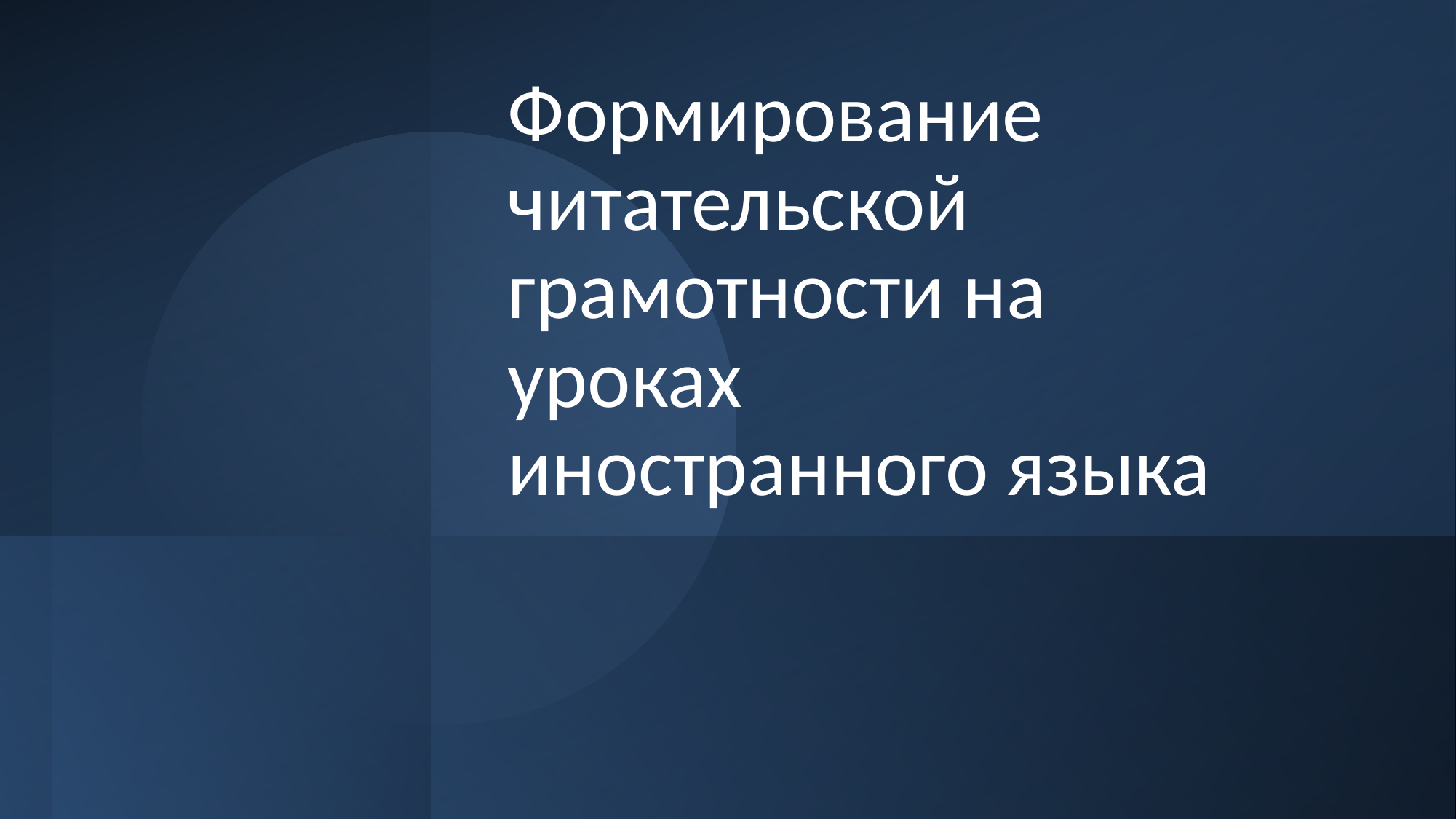

# Формирование читательской грамотности на уроках иностранного языка